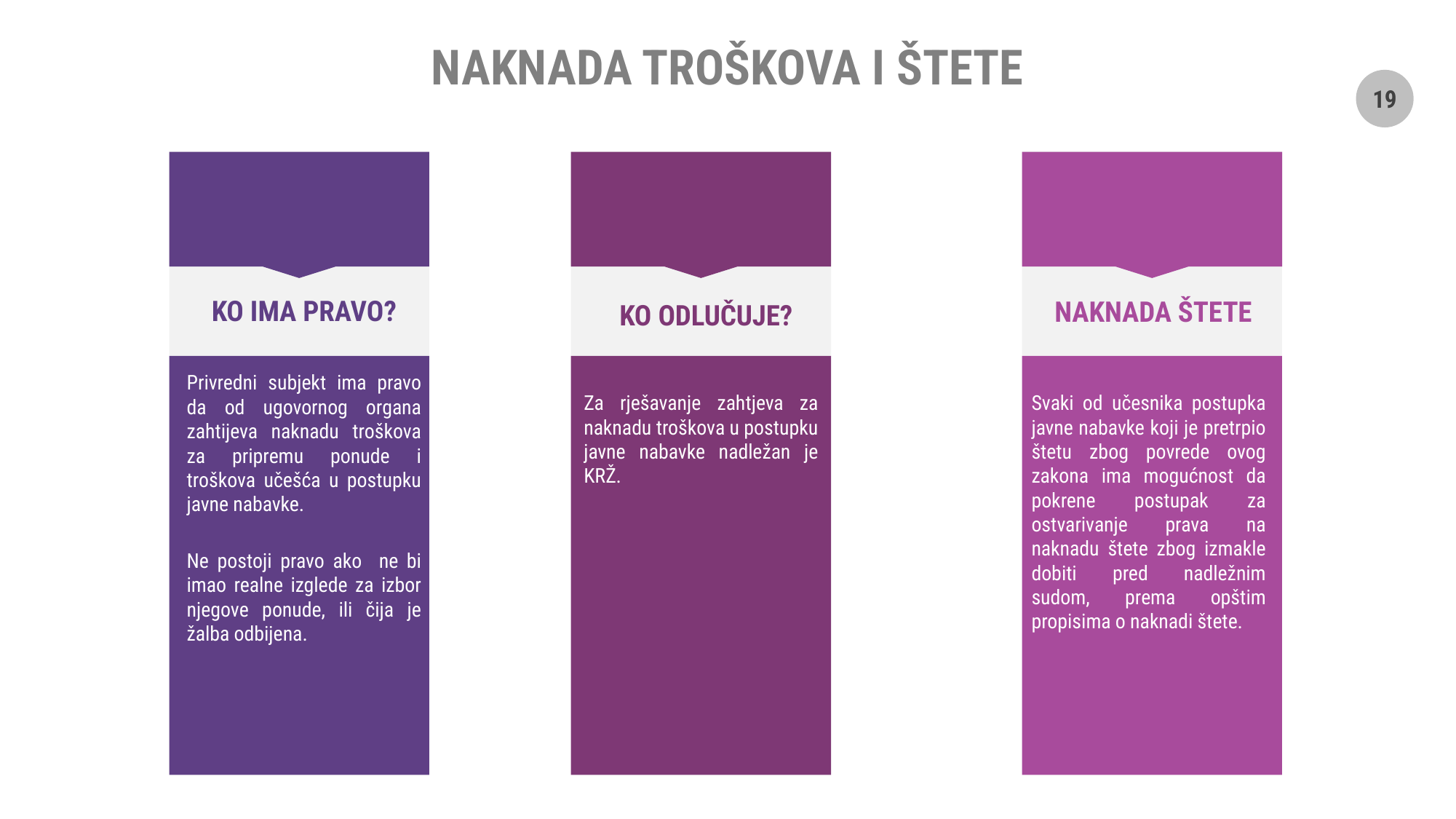

# NAKNADA TROŠKOVA I ŠTETE

KO IMA PRAVO?
NAKNADA ŠTETE
KO ODLUČUJE?
Privredni subjekt ima pravo da od ugovornog organa zahtijeva naknadu troškova za pripremu ponude i troškova učešća u postupku javne nabavke.

Ne postoji pravo ako  ne bi imao realne izglede za izbor njegove ponude, ili čija je žalba odbijena.
Za rješavanje zahtjeva za naknadu troškova u postupku javne nabavke nadležan je KRŽ.
Svaki od učesnika postupka javne nabavke koji je pretrpio štetu zbog povrede ovog zakona ima mogućnost da pokrene postupak za ostvarivanje prava na naknadu štete zbog izmakle dobiti pred nadležnim sudom, prema opštim propisima o naknadi štete.